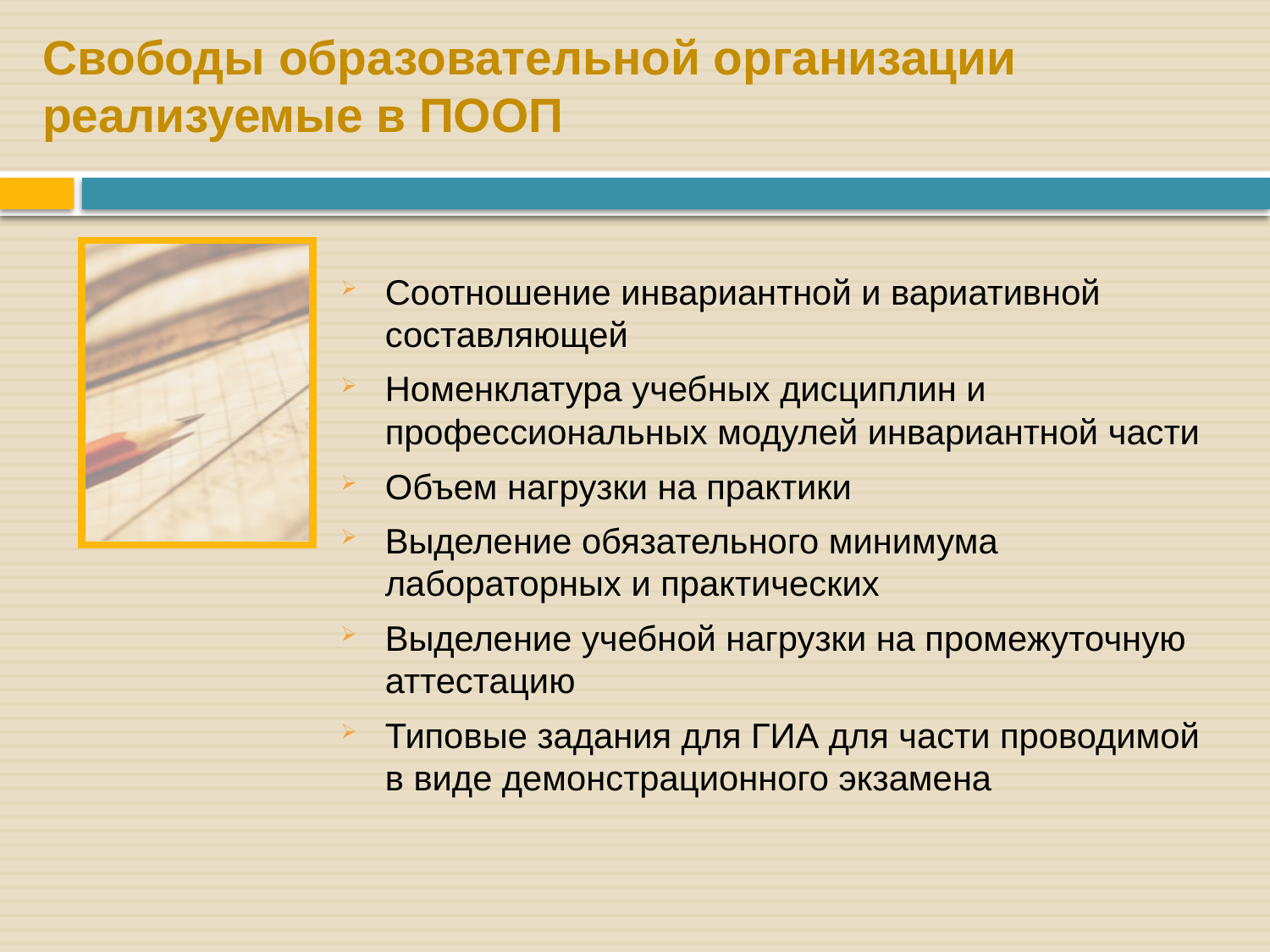

# Свободы образовательной организации реализуемые в ПООП

Соотношение инвариантной и вариативной составляющей
Номенклатура учебных дисциплин и профессиональных модулей инвариантной части
Объем нагрузки на практики
Выделение обязательного минимума  лабораторных и практических
Выделение учебной нагрузки на промежуточную аттестацию
Типовые задания для ГИА для части проводимой в виде демонстрационного экзамена